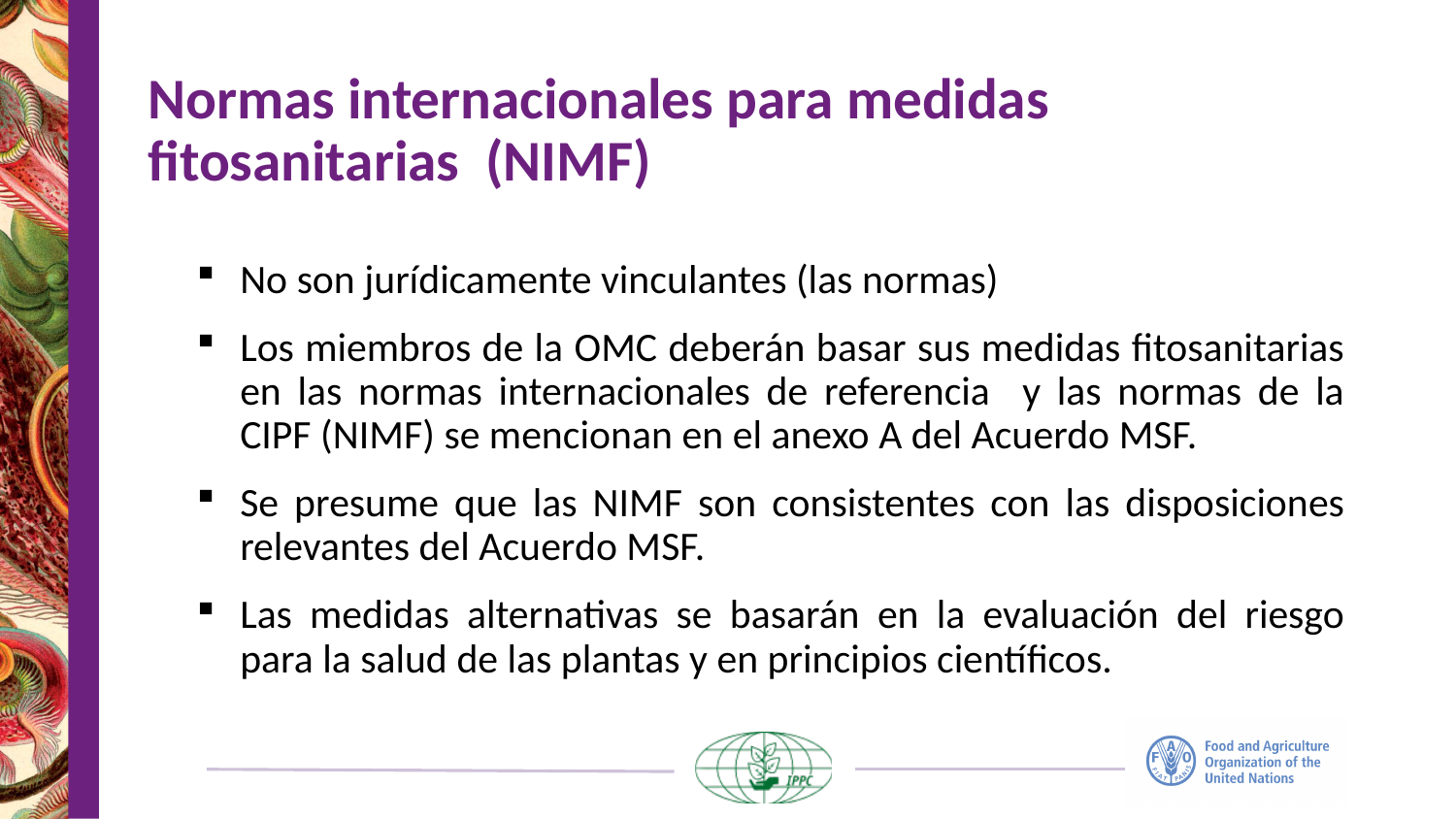

# Normas internacionales para medidas fitosanitarias  (NIMF)
No son jurídicamente vinculantes (las normas)
Los miembros de la OMC deberán basar sus medidas fitosanitarias en las normas internacionales de referencia  y las normas de la CIPF (NIMF) se mencionan en el anexo A del Acuerdo MSF.
Se presume que las NIMF son consistentes con las disposiciones relevantes del Acuerdo MSF.
Las medidas alternativas se basarán en la evaluación del riesgo para la salud de las plantas y en principios científicos.